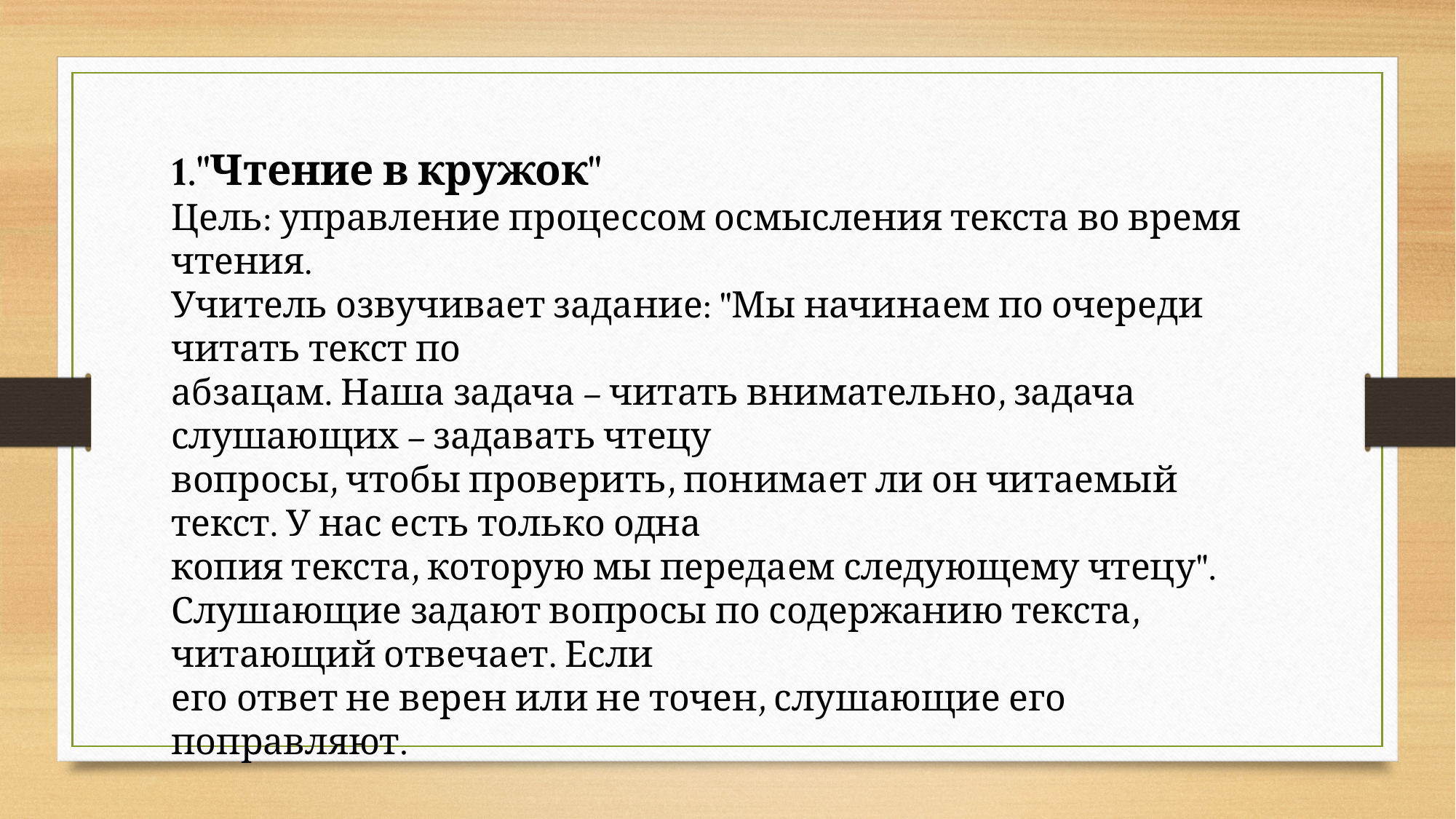

1."Чтение в кружок"
Цель: управление процессом осмысления текста во время чтения.
Учитель озвучивает задание: "Мы начинаем по очереди читать текст по
абзацам. Наша задача – читать внимательно, задача слушающих – задавать чтецу
вопросы, чтобы проверить, понимает ли он читаемый текст. У нас есть только одна
копия текста, которую мы передаем следующему чтецу".
Слушающие задают вопросы по содержанию текста, читающий отвечает. Если
его ответ не верен или не точен, слушающие его поправляют.